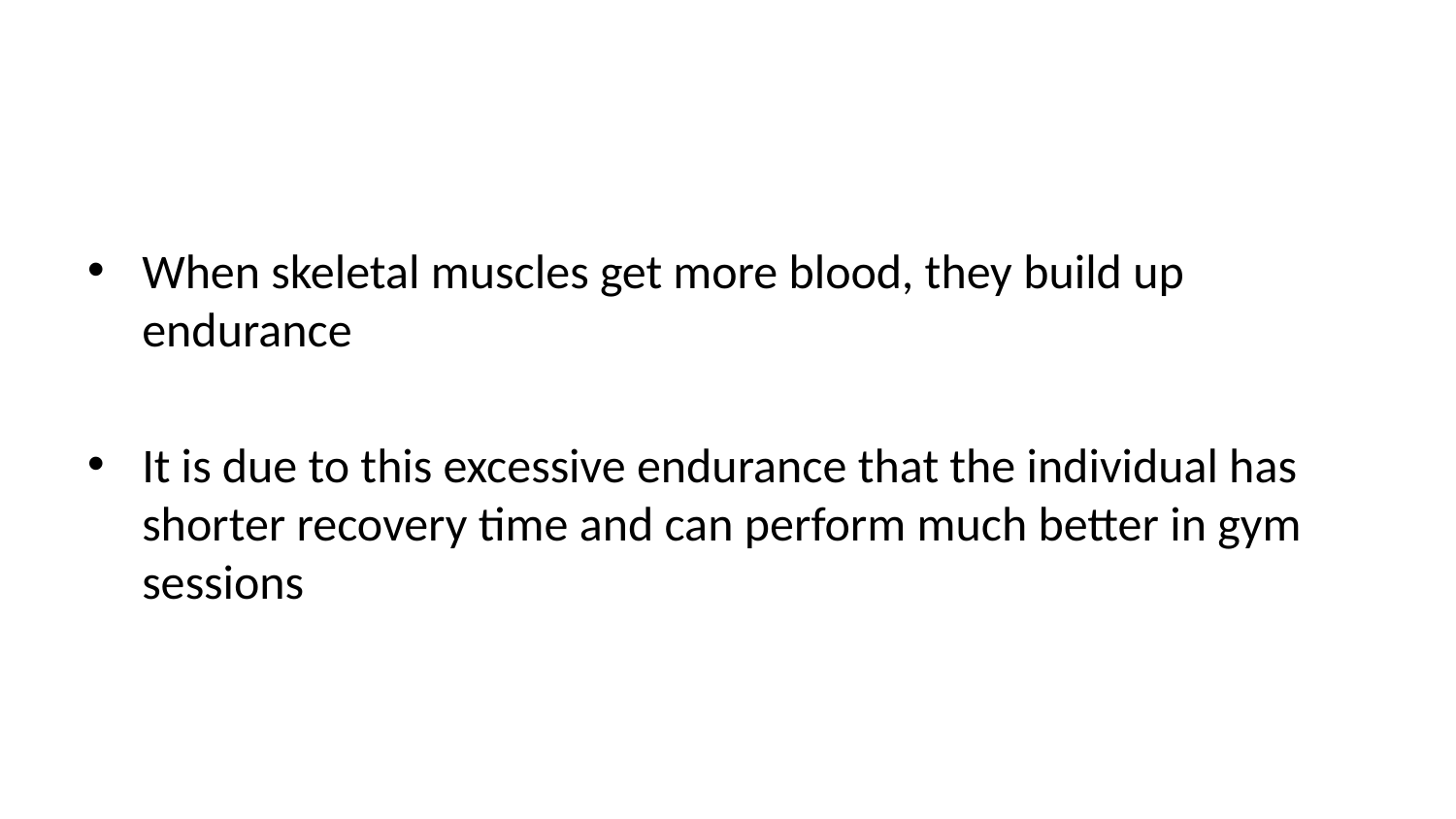

When skeletal muscles get more blood, they build up endurance

It is due to this excessive endurance that the individual has shorter recovery time and can perform much better in gym sessions